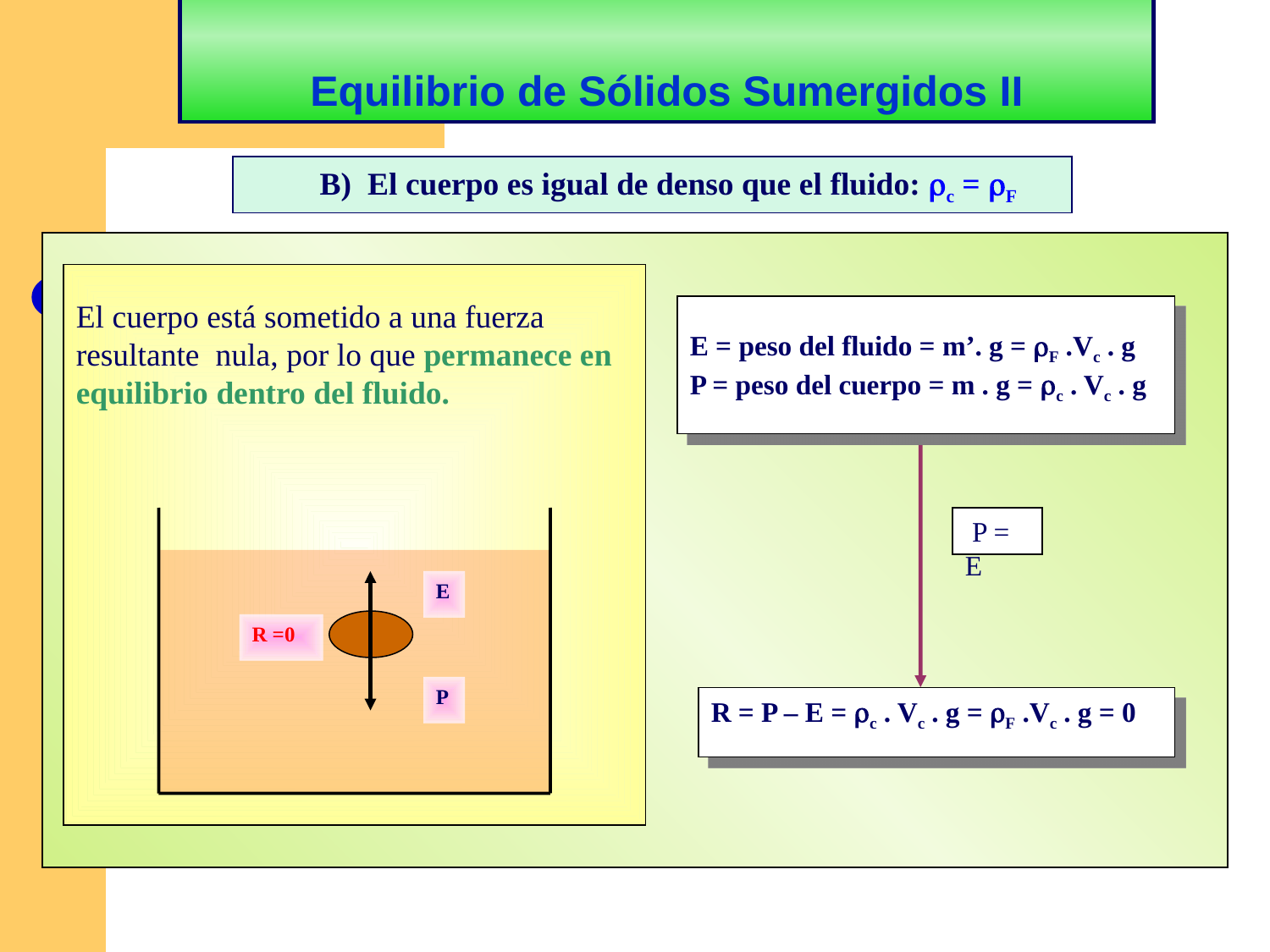

# Equilibrio de Sólidos Sumergidos II
    B)  El cuerpo es igual de denso que el fluido: ρc = ρF

El cuerpo está sometido a una fuerza resultante  nula, por lo que permanece en equilibrio dentro del fluido.

E = peso del fluido = m’. g = ρF .Vc . g
P = peso del cuerpo = m . g = ρc . Vc . g

 P = E

E

R =0
P
R = P – E = ρc . Vc . g = ρF .Vc . g = 0